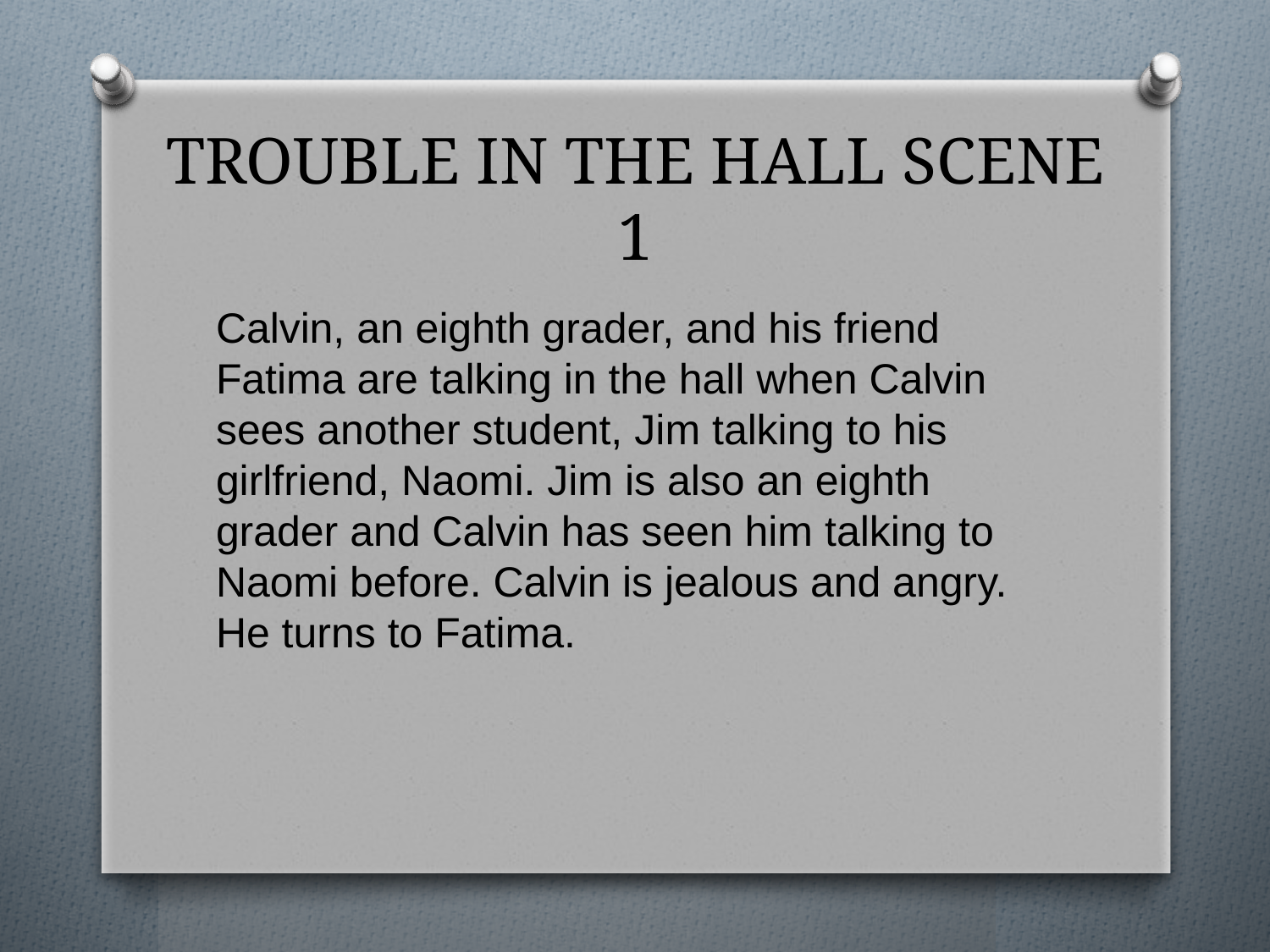

# TROUBLE IN THE HALL SCENE 1
Calvin, an eighth grader, and his friend Fatima are talking in the hall when Calvin sees another student, Jim talking to his girlfriend, Naomi. Jim is also an eighth grader and Calvin has seen him talking to Naomi before. Calvin is jealous and angry. He turns to Fatima.